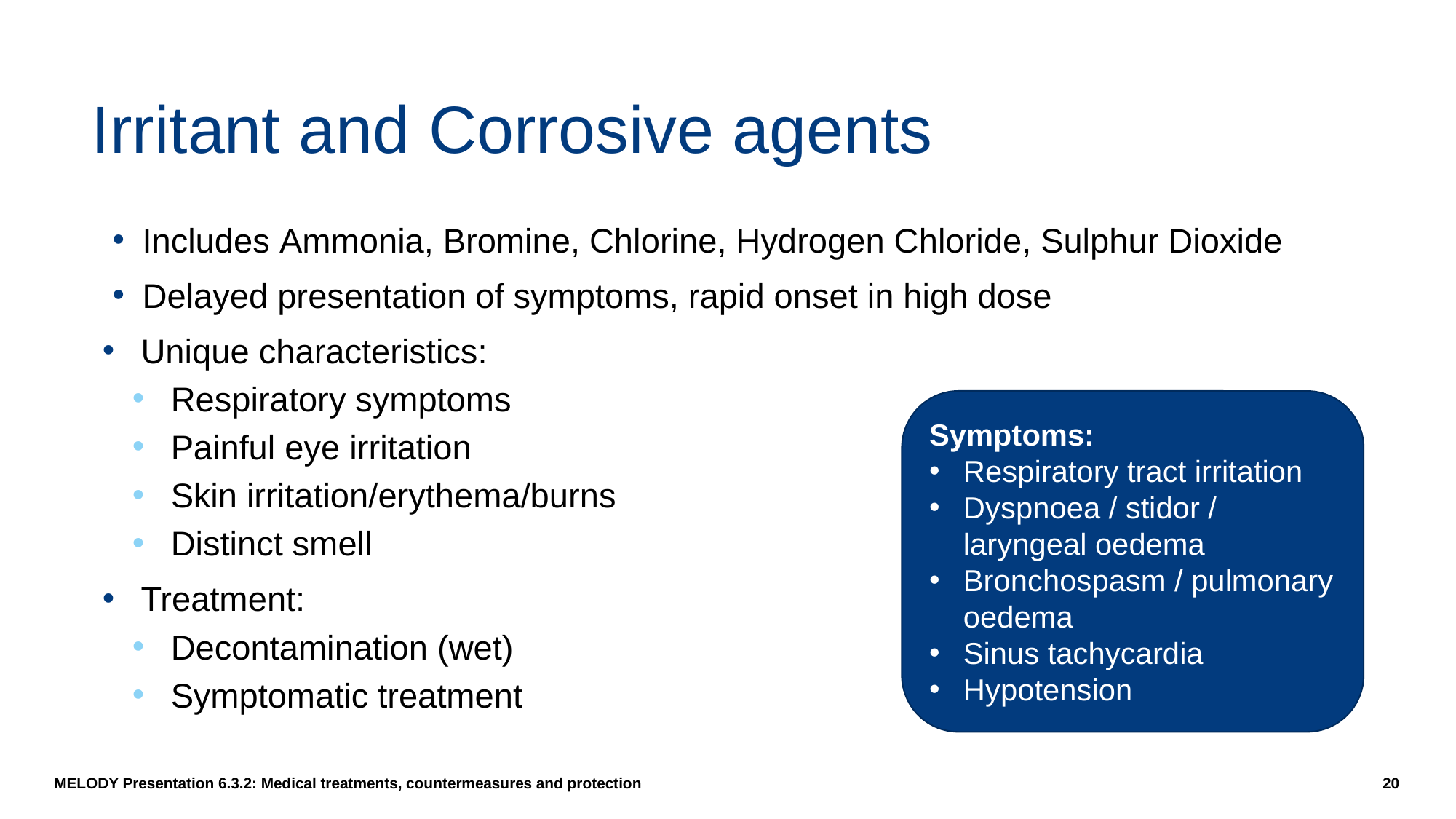

# Irritant and Corrosive agents
Includes Ammonia, Bromine, Chlorine, Hydrogen Chloride, Sulphur Dioxide
Delayed presentation of symptoms, rapid onset in high dose
Unique characteristics:
Respiratory symptoms
Painful eye irritation
Skin irritation/erythema/burns
Distinct smell
Treatment:
Decontamination (wet)
Symptomatic treatment
Symptoms:
Respiratory tract irritation
Dyspnoea / stidor / laryngeal oedema
Bronchospasm / pulmonary oedema
Sinus tachycardia
Hypotension
MELODY Presentation 6.3.2: Medical treatments, countermeasures and protection
20